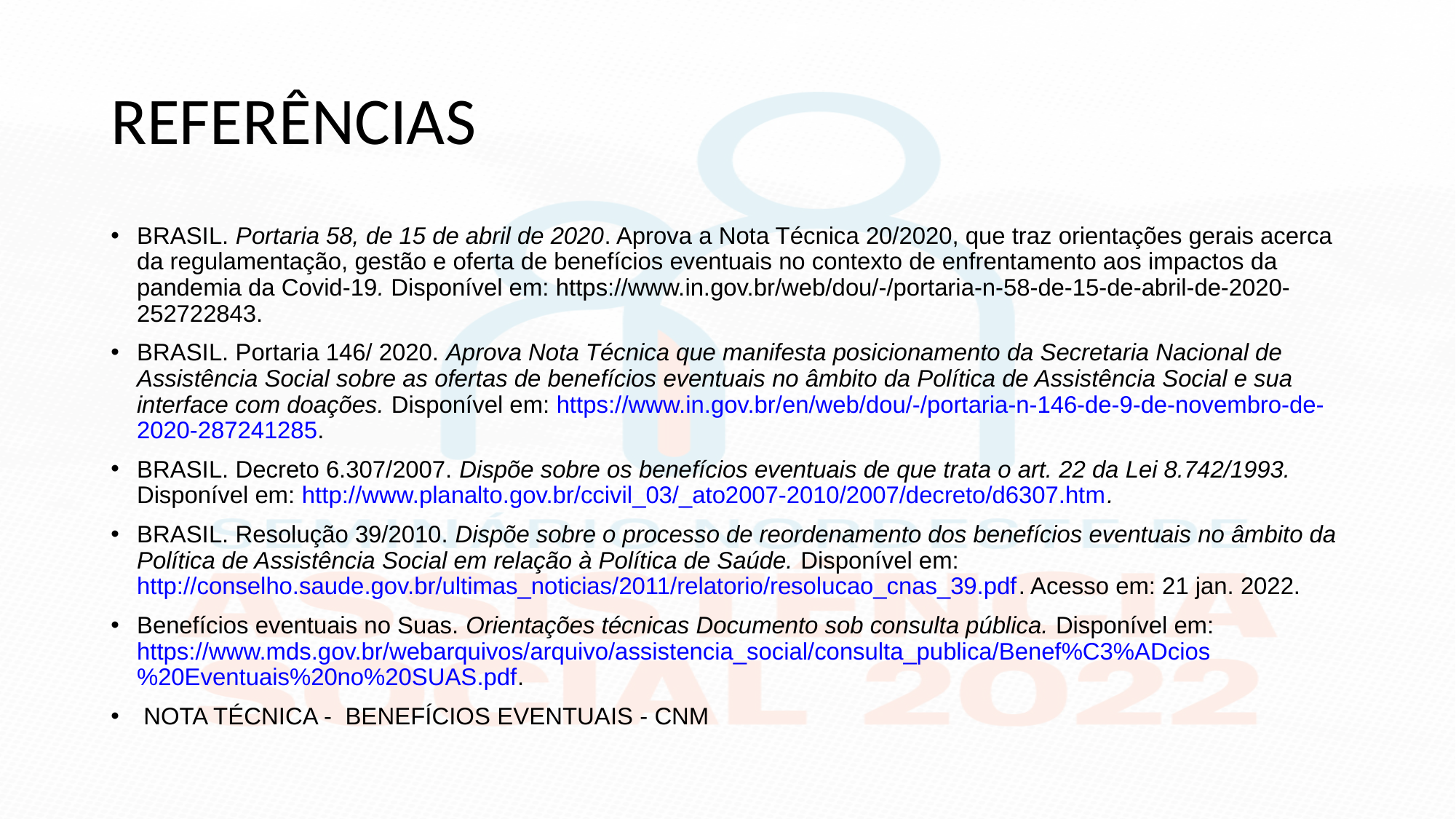

# REFERÊNCIAS
BRASIL. Portaria 58, de 15 de abril de 2020. Aprova a Nota Técnica 20/2020, que traz orientações gerais acerca da regulamentação, gestão e oferta de benefícios eventuais no contexto de enfrentamento aos impactos da pandemia da Covid-19. Disponível em: https://www.in.gov.br/web/dou/-/portaria-n-58-de-15-de-abril-de-2020-252722843.
BRASIL. Portaria 146/ 2020. Aprova Nota Técnica que manifesta posicionamento da Secretaria Nacional de Assistência Social sobre as ofertas de benefícios eventuais no âmbito da Política de Assistência Social e sua interface com doações. Disponível em: https://www.in.gov.br/en/web/dou/-/portaria-n-146-de-9-de-novembro-de-2020-287241285.
BRASIL. Decreto 6.307/2007. Dispõe sobre os benefícios eventuais de que trata o art. 22 da Lei 8.742/1993. Disponível em: http://www.planalto.gov.br/ccivil_03/_ato2007-2010/2007/decreto/d6307.htm.
BRASIL. Resolução 39/2010. Dispõe sobre o processo de reordenamento dos benefícios eventuais no âmbito da Política de Assistência Social em relação à Política de Saúde. Disponível em: http://conselho.saude.gov.br/ultimas_noticias/2011/relatorio/resolucao_cnas_39.pdf. Acesso em: 21 jan. 2022.
Benefícios eventuais no Suas. Orientações técnicas Documento sob consulta pública. Disponível em: https://www.mds.gov.br/webarquivos/arquivo/assistencia_social/consulta_publica/Benef%C3%ADcios%20Eventuais%20no%20SUAS.pdf.
 NOTA TÉCNICA -  BENEFÍCIOS EVENTUAIS - CNM